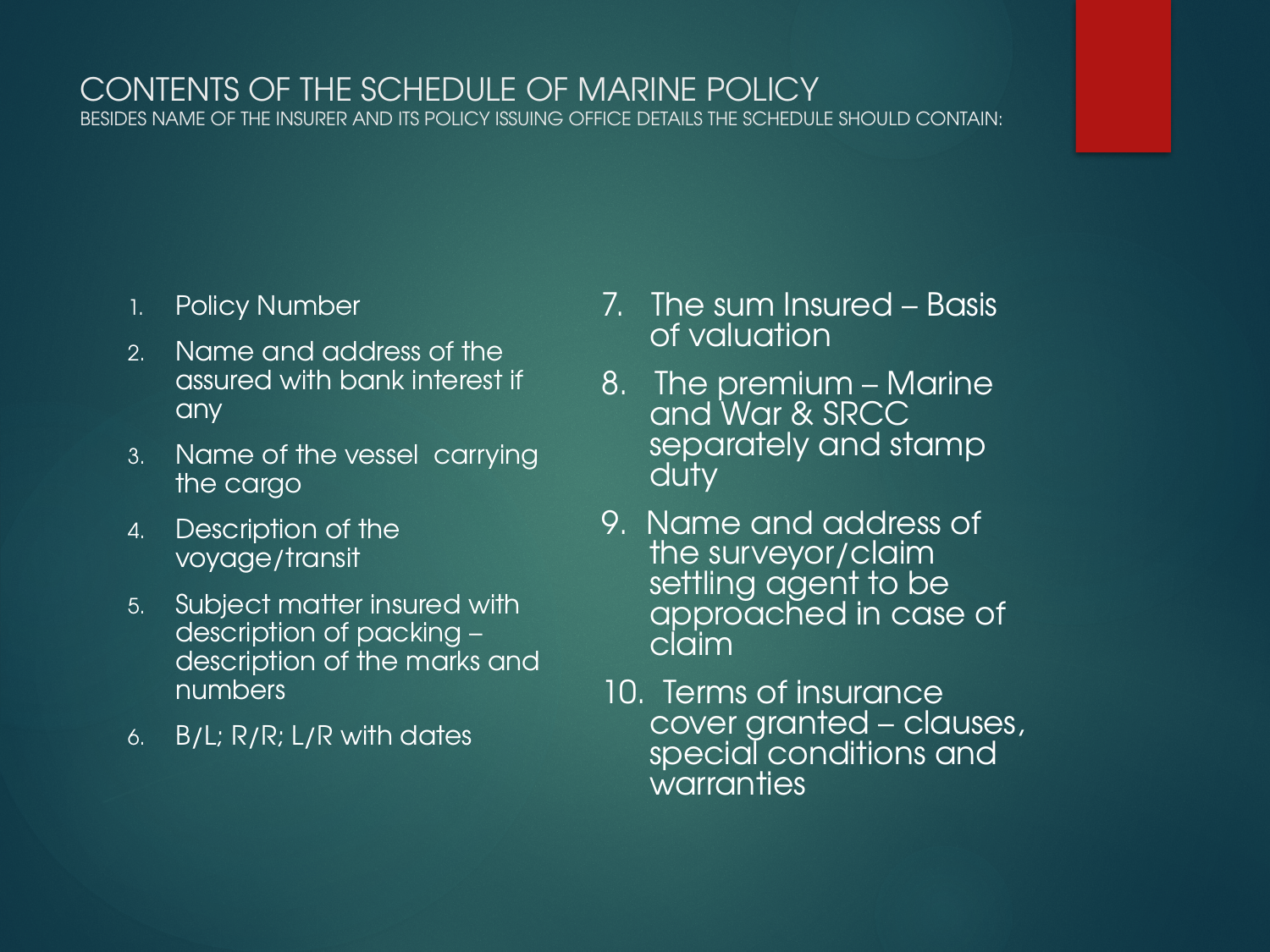

# CONTENTS OF THE SCHEDULE OF MARINE POLICY BESIDES NAME OF THE INSURER AND ITS POLICY ISSUING OFFICE DETAILS THE SCHEDULE SHOULD CONTAIN:
7.   The sum Insured – Basis of valuation
8.   The premium – Marine and War & SRCC separately and stamp duty
9.  Name and address of the surveyor/claim settling agent to be approached in case of claim
10.  Terms of insurance cover granted – clauses, special conditions and warranties

Policy Number
Name and address of the assured with bank interest if any
Name of the vessel  carrying the cargo
Description of the voyage/transit
Subject matter insured with description of packing – description of the marks and numbers
B/L; R/R; L/R with dates